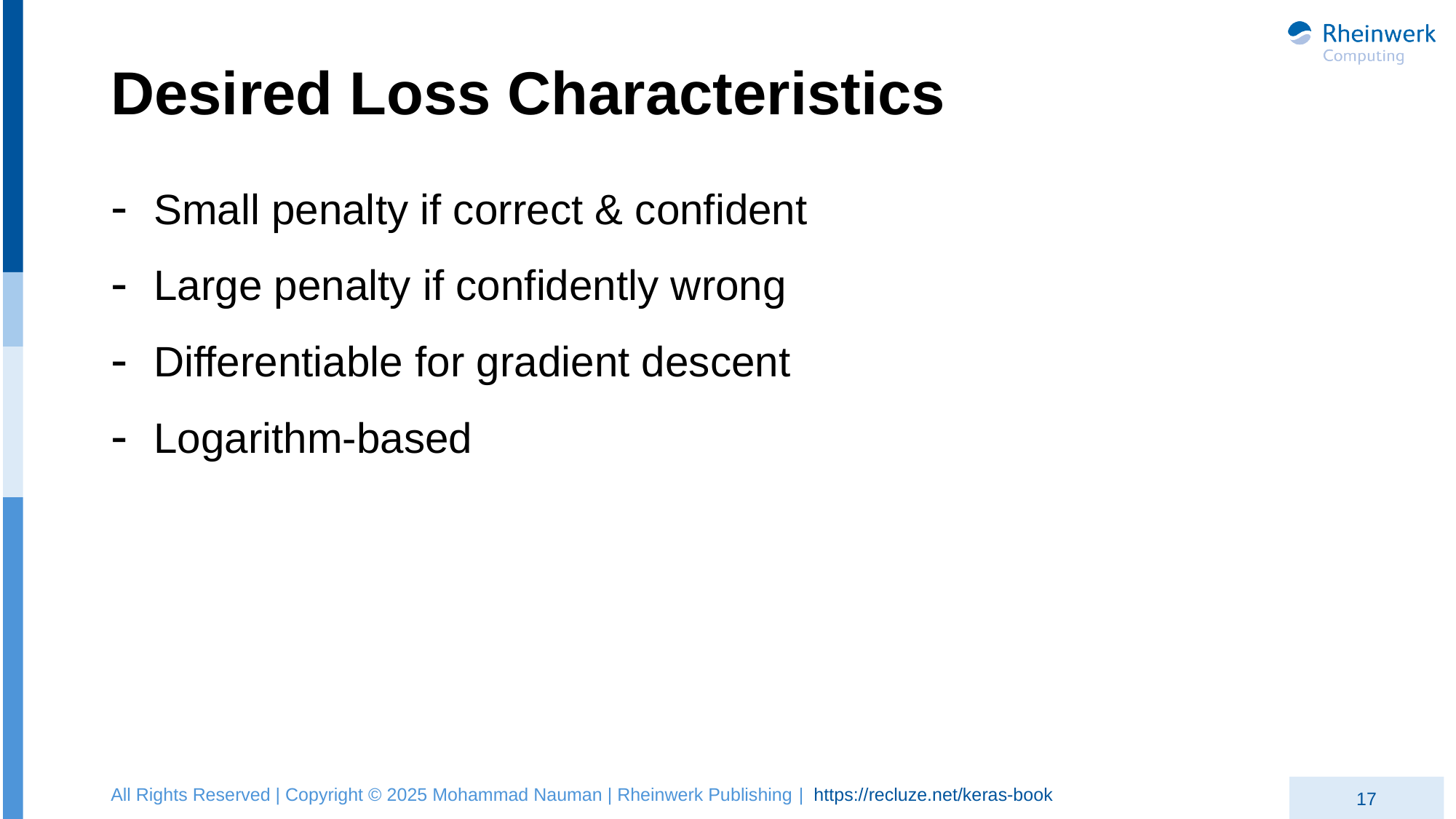

# Desired Loss Characteristics
Small penalty if correct & confident
Large penalty if confidently wrong
Differentiable for gradient descent
Logarithm-based